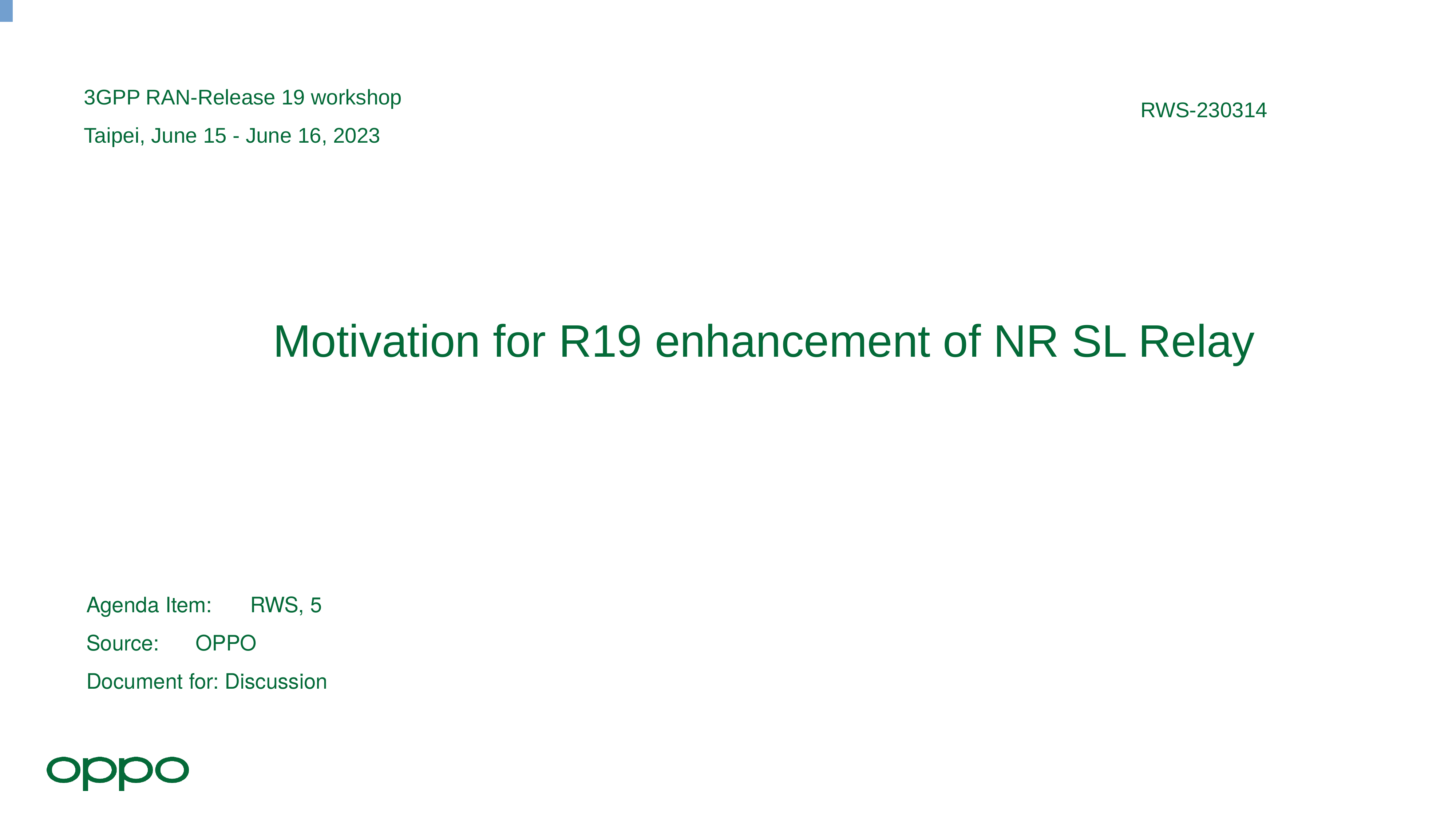

3GPP RAN-Release 19 workshop
Taipei, June 15 - June 16, 2023
RWS-230314
# Motivation for R19 enhancement of NR SL Relay
Agenda Item: 	RWS, 5
Source: 	OPPO
Document for: Discussion